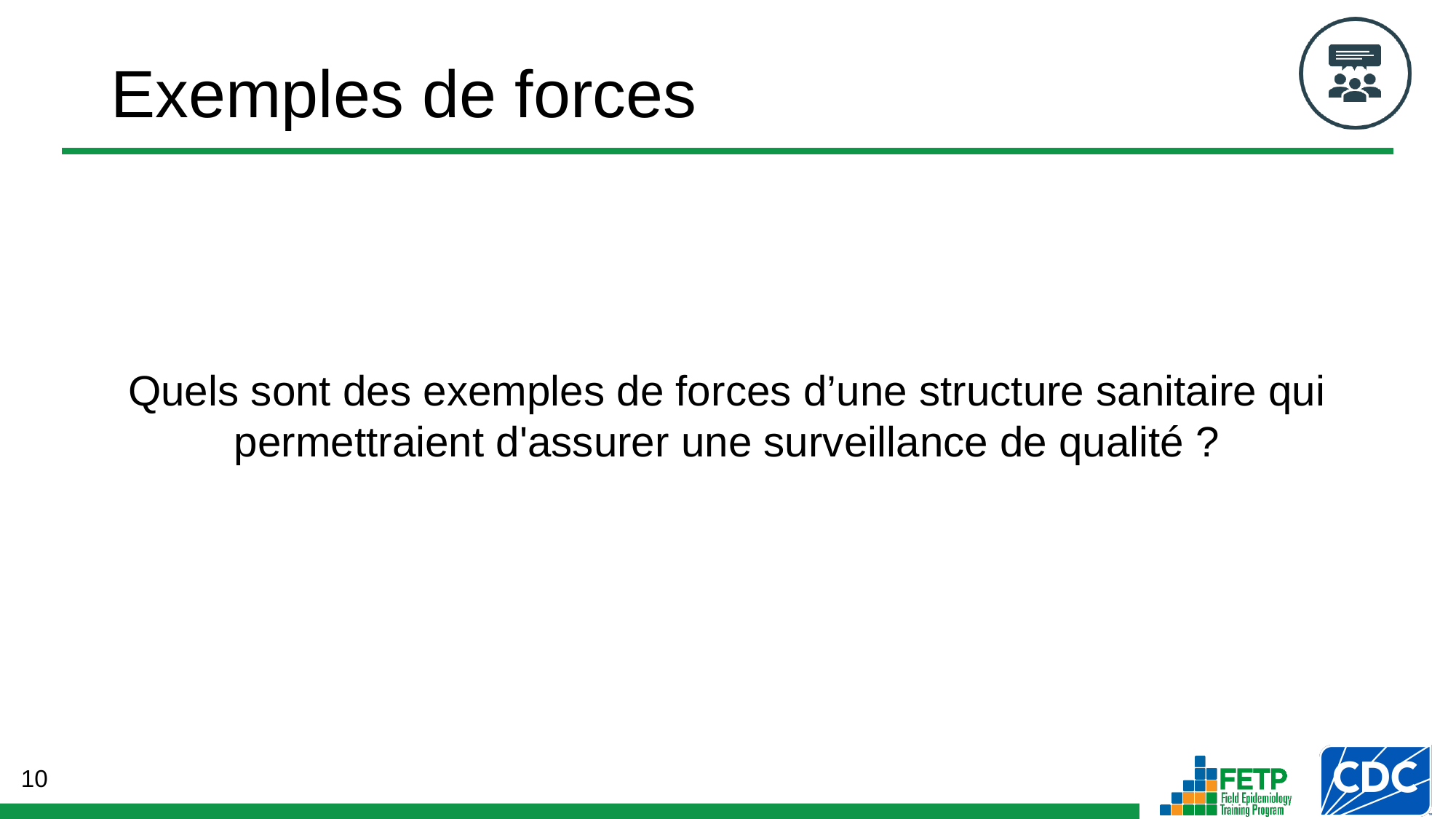

# Exemples de forces
Quels sont des exemples de forces d’une structure sanitaire qui permettraient d'assurer une surveillance de qualité ?